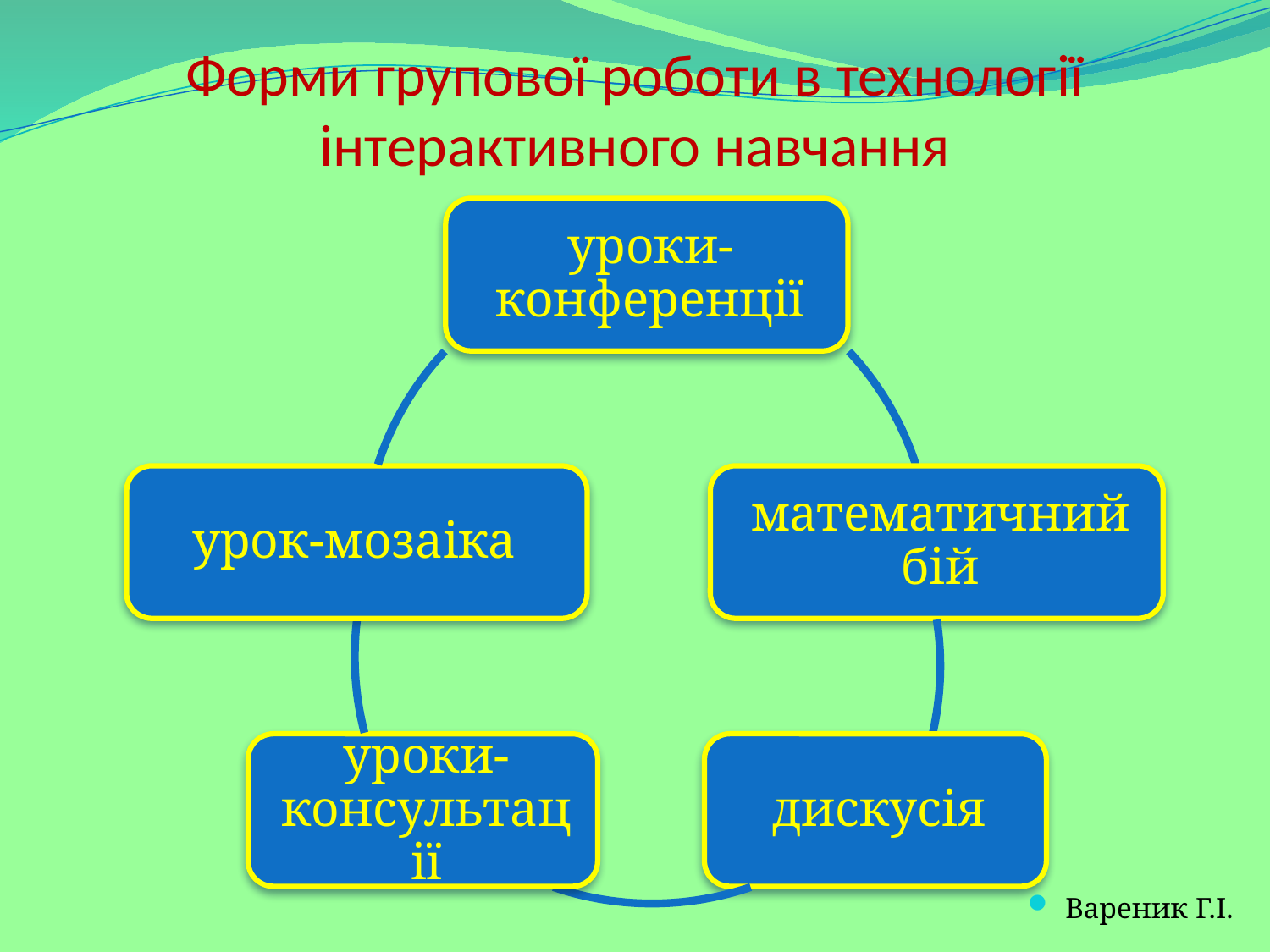

# Форми групової роботи в технології інтерактивного навчання

уроки-конференції
математичний бій
дискусія
уроки-консультації
урок-мозаіка

Вареник Г.І.